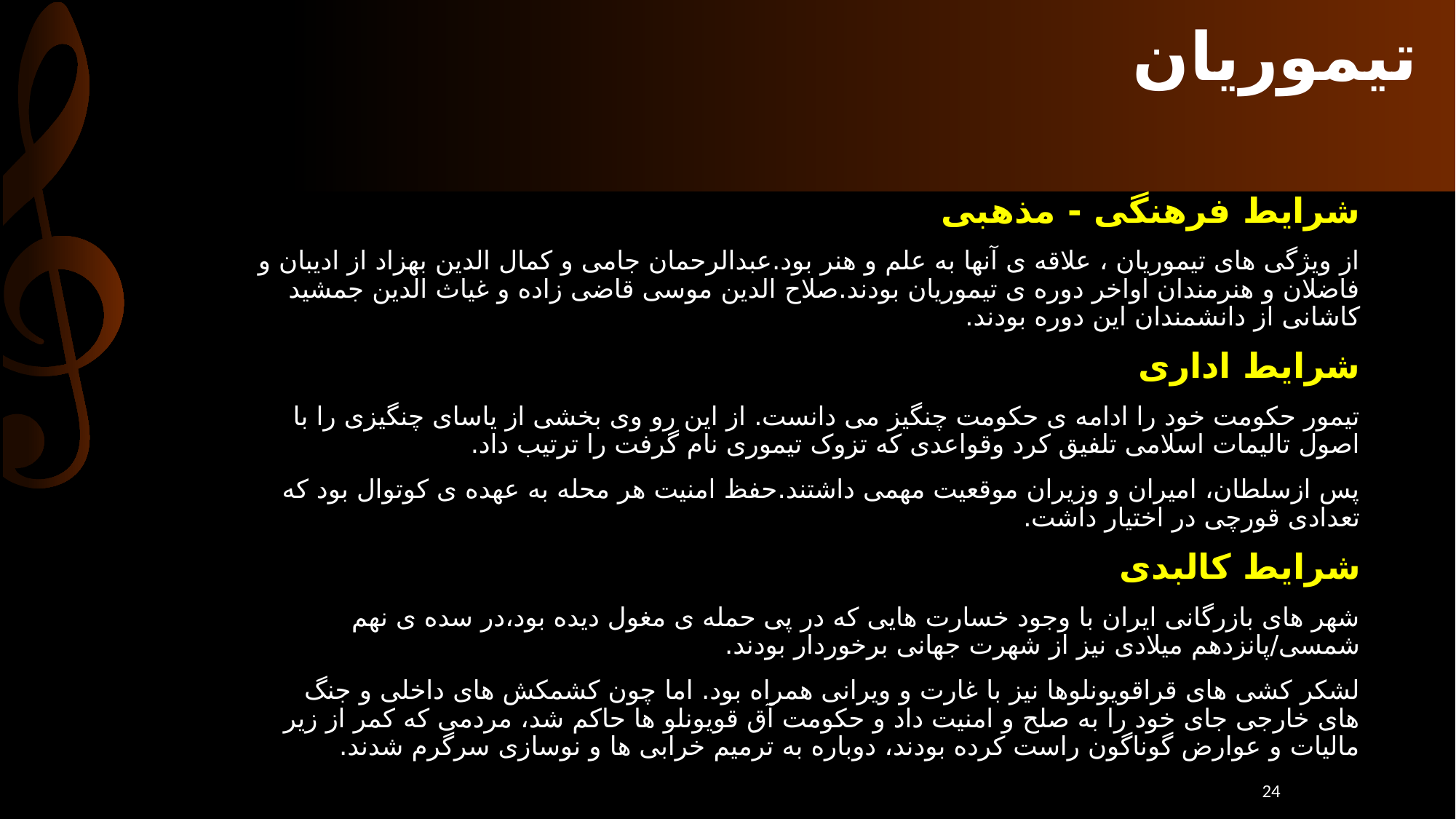

# تیموریان
شرایط فرهنگی - مذهبی
از ویژگی های تیموریان ، علاقه ی آنها به علم و هنر بود.عبدالرحمان جامی و کمال الدین بهزاد از ادیبان و فاضلان و هنرمندان اواخر دوره ی تیموریان بودند.صلاح الدین موسی قاضی زاده و غیاث الدین جمشید کاشانی از دانشمندان این دوره بودند.
شرایط اداری
تیمور حکومت خود را ادامه ی حکومت چنگیز می دانست. از این رو وی بخشی از یاسای چنگیزی را با اصول تالیمات اسلامی تلفیق کرد وقواعدی که تزوک تیموری نام گرفت را ترتیب داد.
پس ازسلطان، امیران و وزیران موقعیت مهمی داشتند.حفظ امنیت هر محله به عهده ی کوتوال بود که تعدادی قورچی در اختیار داشت.
شرایط کالبدی
شهر های بازرگانی ایران با وجود خسارت هایی که در پی حمله ی مغول دیده بود،در سده ی نهم شمسی/پانزدهم میلادی نیز از شهرت جهانی برخوردار بودند.
لشکر کشی های قراقویونلوها نیز با غارت و ویرانی همراه بود. اما چون کشمکش های داخلی و جنگ های خارجی جای خود را به صلح و امنیت داد و حکومت آق قویونلو ها حاکم شد، مردمی که کمر از زیر مالیات و عوارض گوناگون راست کرده بودند، دوباره به ترمیم خرابی ها و نوسازی سرگرم شدند.
24